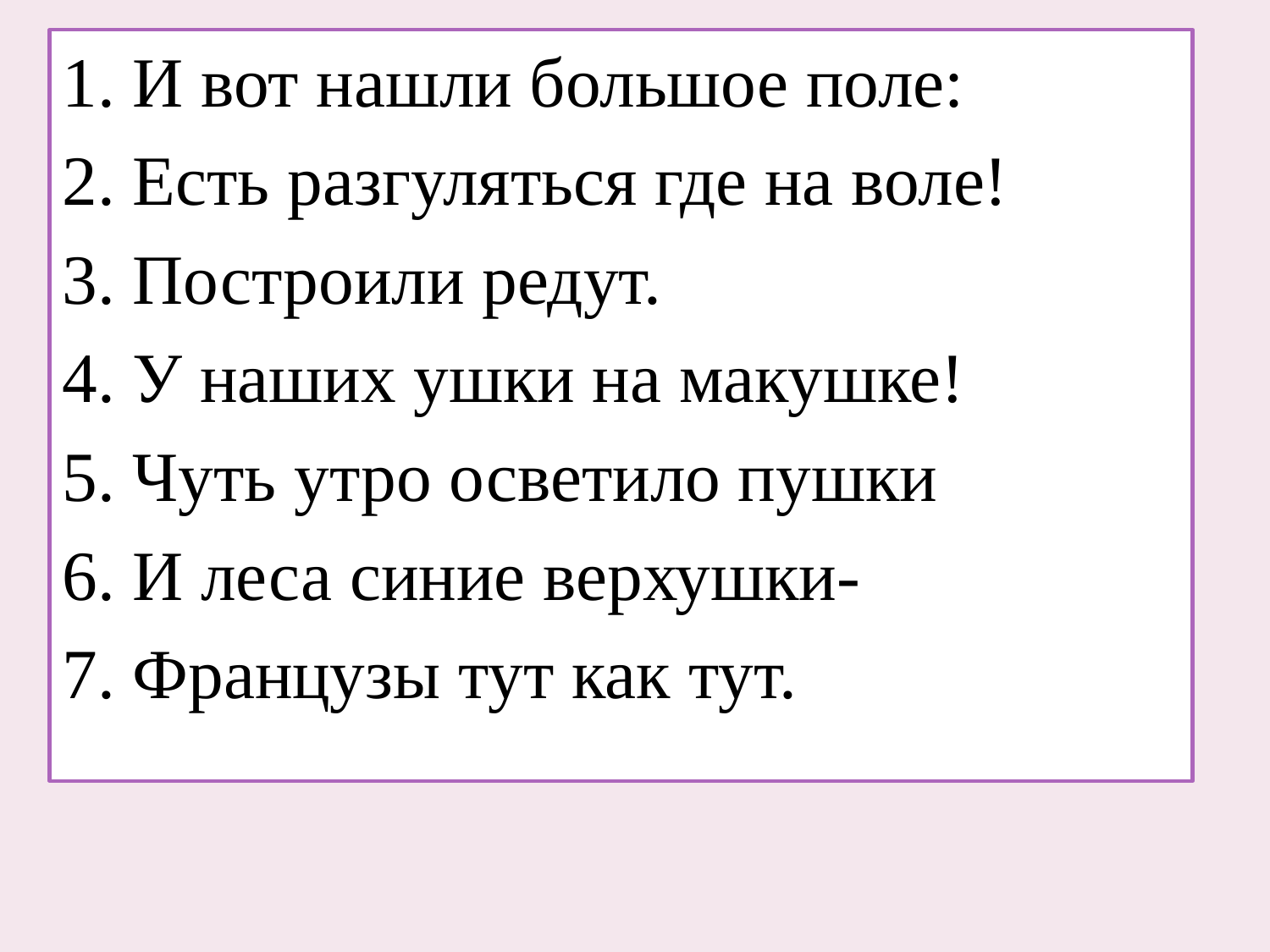

1. И вот нашли большое поле:
2. Есть разгуляться где на воле!
3. Построили редут.
4. У наших ушки на макушке!
5. Чуть утро осветило пушки
6. И леса синие верхушки-
7. Французы тут как тут.